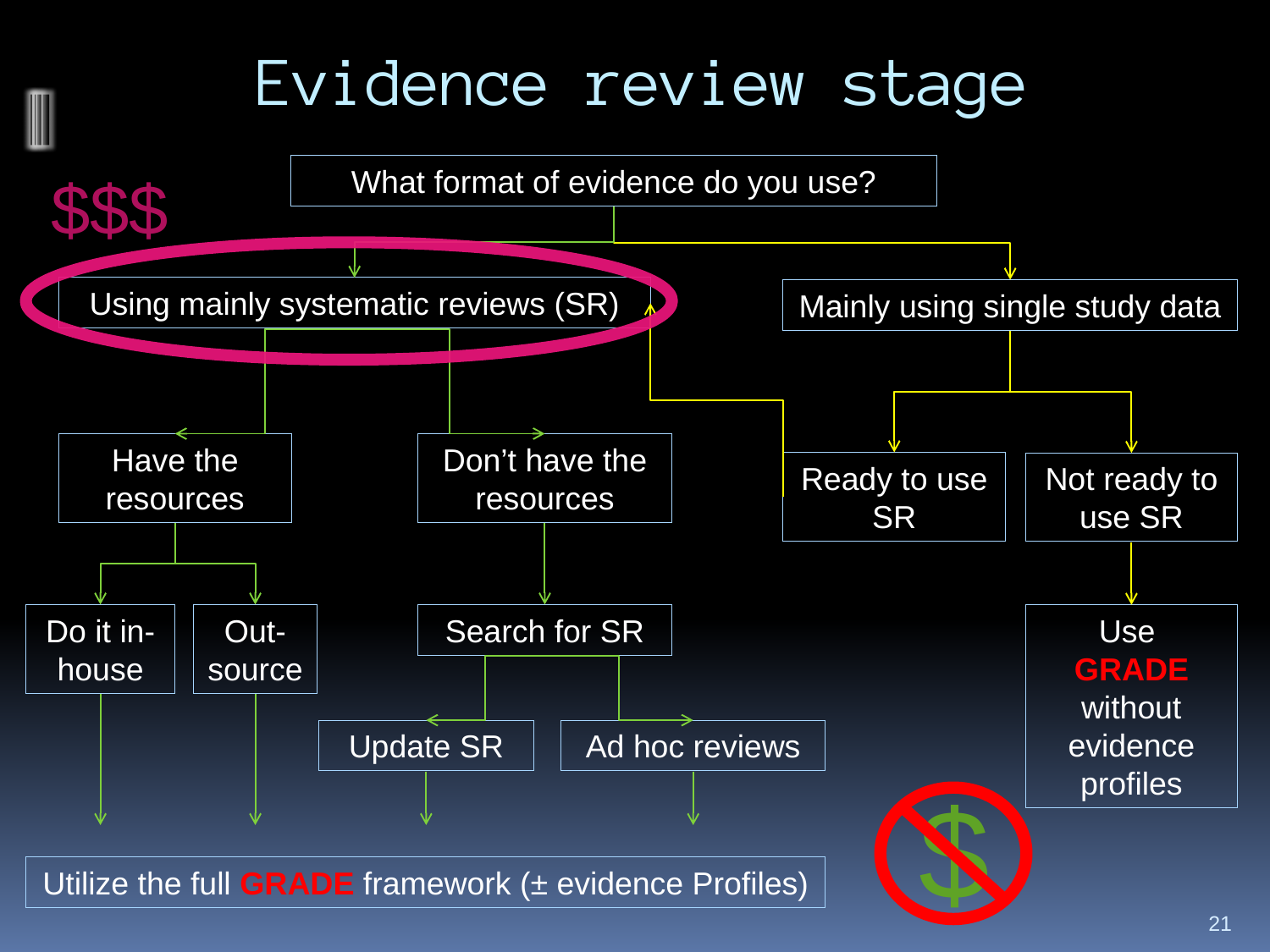

# Evidence review stage
What format of evidence do you use?
$$$

Using mainly systematic reviews (SR)
Mainly using single study data
Ready to use SR
Have the resources
Do it in-house
Utilize the full GRADE framework (± evidence Profiles)
Don’t have the resources
Not ready to use SR
Use
GRADE without evidence profiles
Out-source
Search for SR
Update SR
Ad hoc reviews
$

21